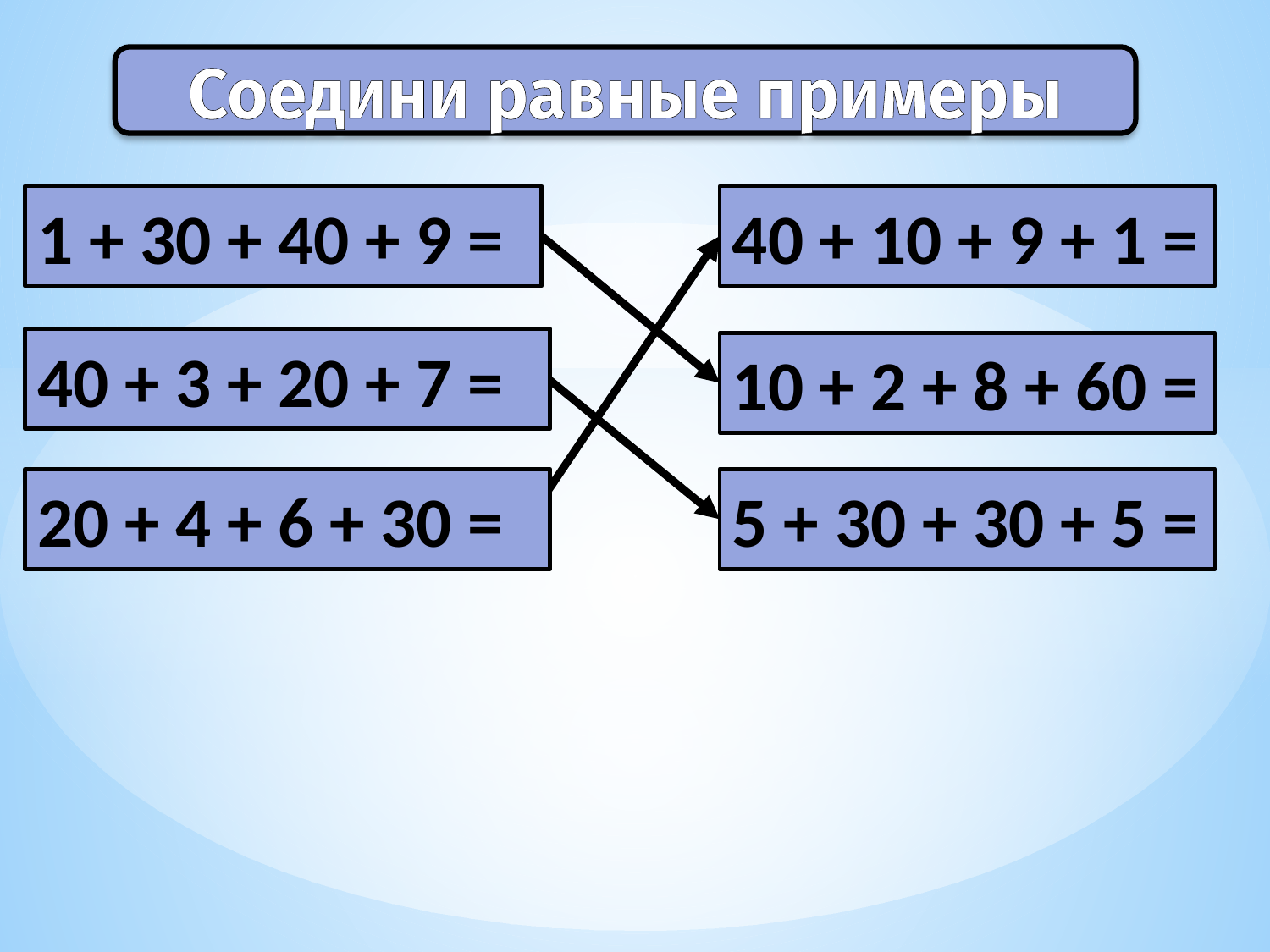

Соедини равные примеры
1 + 30 + 40 + 9 =
40 + 10 + 9 + 1 =
40 + 3 + 20 + 7 =
10 + 2 + 8 + 60 =
20 + 4 + 6 + 30 =
5 + 30 + 30 + 5 =